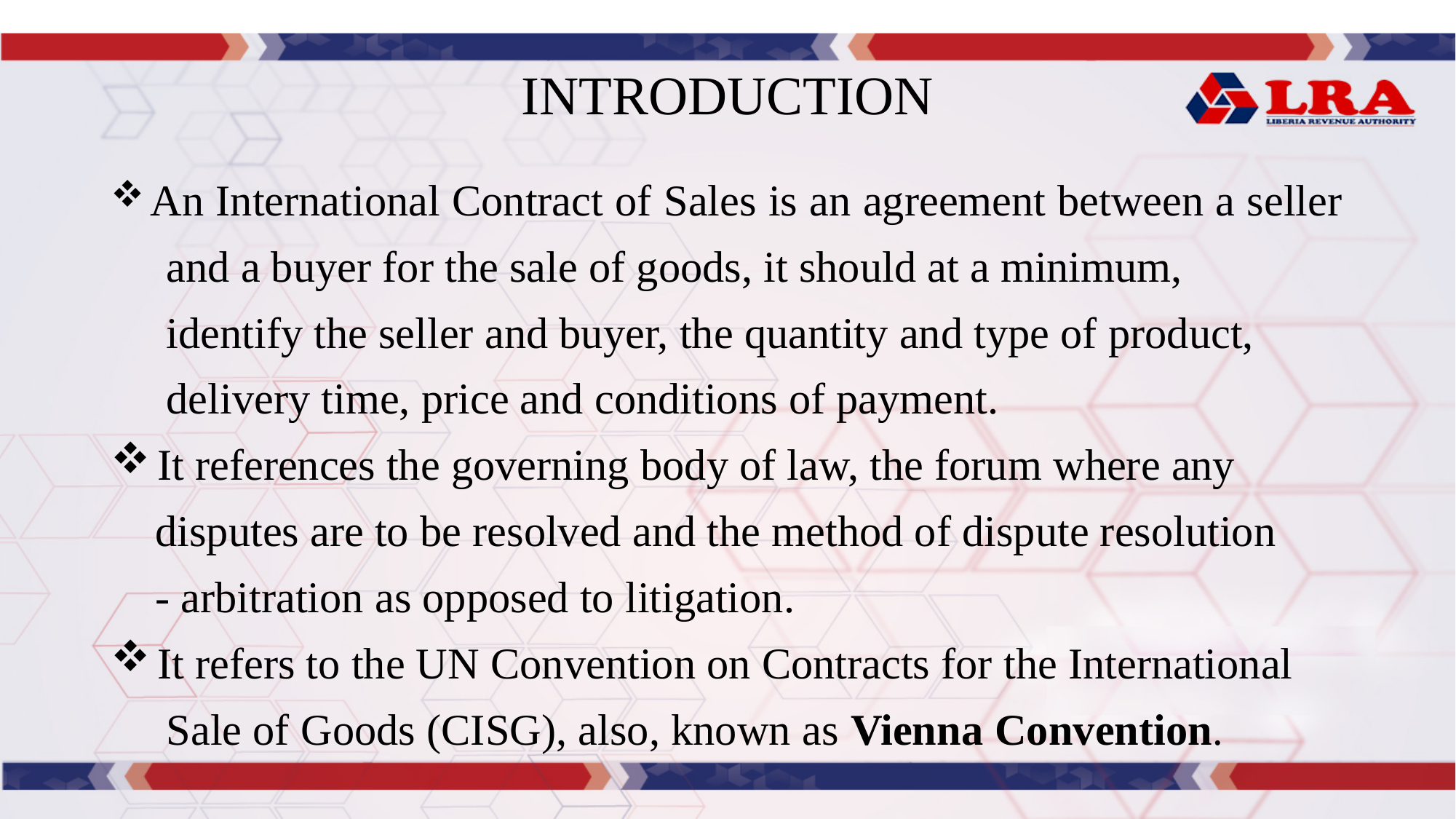

# INTRODUCTION
 An International Contract of Sales is an agreement between a seller
     and a buyer for the sale of goods, it should at a minimum,
     identify the seller and buyer, the quantity and type of product,
     delivery time, price and conditions of payment.
 It references the governing body of law, the forum where any
    disputes are to be resolved and the method of dispute resolution
    - arbitration as opposed to litigation.
 It refers to the UN Convention on Contracts for the International
     Sale of Goods (CISG), also, known as Vienna Convention.